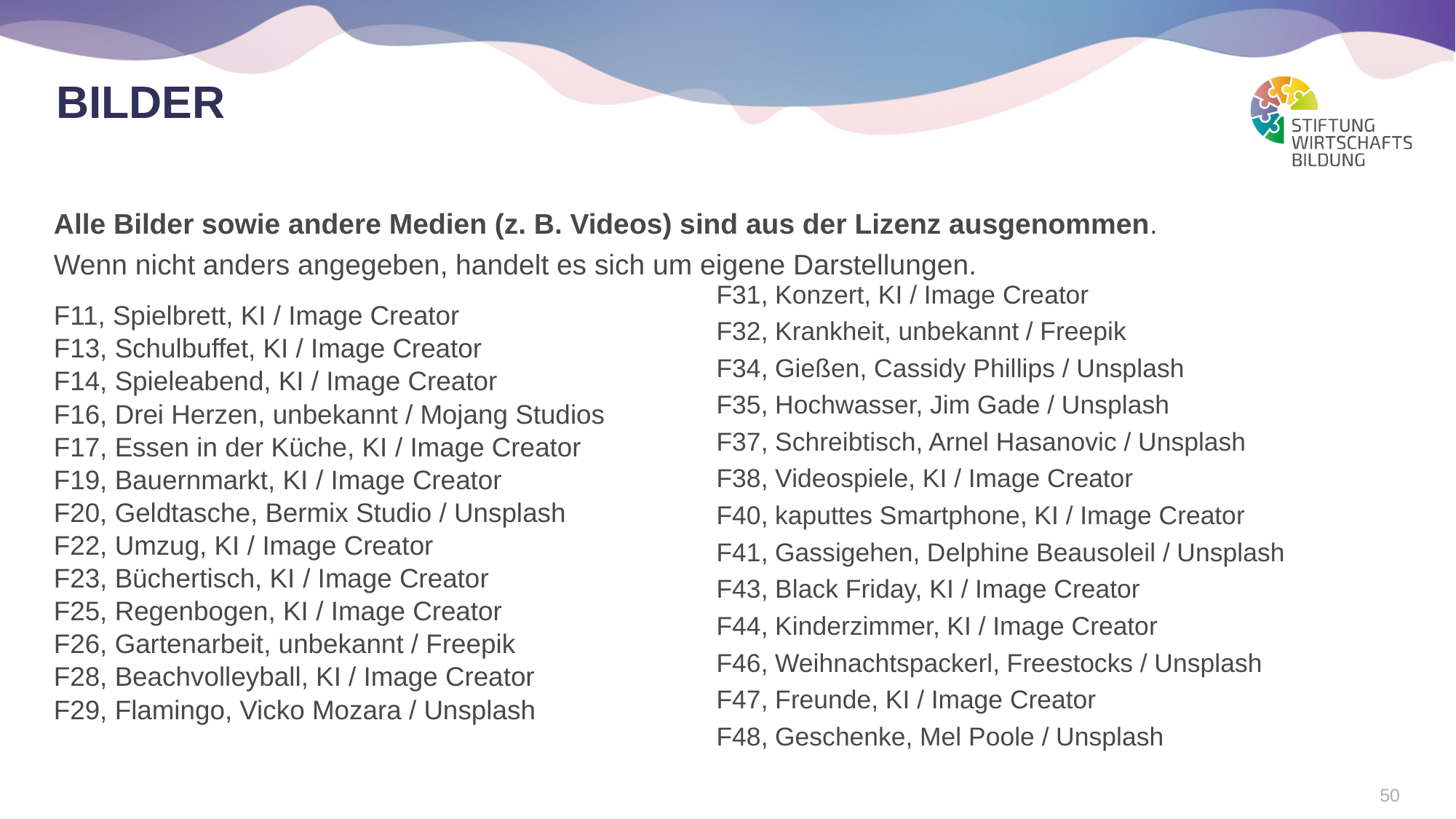

# Bilder
Alle Bilder sowie andere Medien (z. B. Videos) sind aus der Lizenz ausgenommen.
Wenn nicht anders angegeben, handelt es sich um eigene Darstellungen.

F11, Spielbrett, KI / Image Creator
F13, Schulbuffet, KI / Image Creator
F14, Spieleabend, KI / Image Creator
F16, Drei Herzen, unbekannt / Mojang Studios
F17, Essen in der Küche, KI / Image Creator
F19, Bauernmarkt, KI / Image Creator
F20, Geldtasche, Bermix Studio / Unsplash
F22, Umzug, KI / Image Creator
F23, Büchertisch, KI / Image Creator
F25, Regenbogen, KI / Image Creator
F26, Gartenarbeit, unbekannt / Freepik
F28, Beachvolleyball, KI / Image Creator
F29, Flamingo, Vicko Mozara / Unsplash

F31, Konzert, KI / Image Creator
F32, Krankheit, unbekannt / Freepik
F34, Gießen, Cassidy Phillips / Unsplash
F35, Hochwasser, Jim Gade / Unsplash
F37, Schreibtisch, Arnel Hasanovic / Unsplash
F38, Videospiele, KI / Image Creator
F40, kaputtes Smartphone, KI / Image Creator
F41, Gassigehen, Delphine Beausoleil / Unsplash
F43, Black Friday, KI / Image Creator
F44, Kinderzimmer, KI / Image Creator
F46, Weihnachtspackerl, Freestocks / Unsplash
F47, Freunde, KI / Image Creator
F48, Geschenke, Mel Poole / Unsplash
50